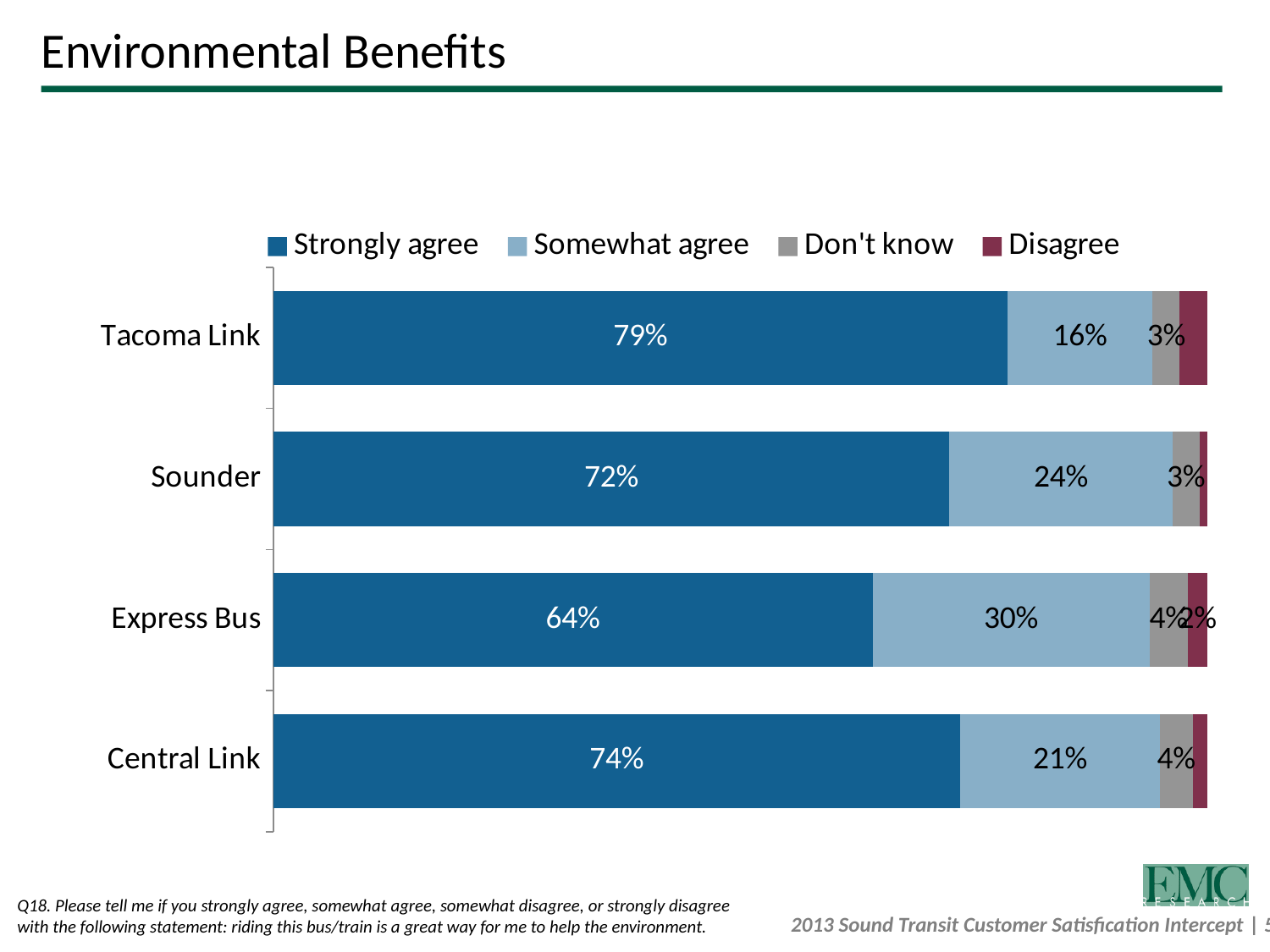

# Environmental Benefits

### Chart

| Category | Strongly agree | Somewhat agree | Don't know | Disagree |
|---|---|---|---|---|
| Tacoma Link | 0.786407766990292 | 0.15533980582524293 | 0.029126213592233042 | 0.029126213592233042 |
| Sounder | 0.7241386412079703 | 0.2389077454008837 | 0.028911716067233143 | 0.008041897323916834 |
| Express Bus | 0.6418006832893406 | 0.2965165808945619 | 0.041030960438794215 | 0.02065177537730348 |
| Central Link | 0.7357908250619534 | 0.21374908377489163 | 0.03521991192307654 | 0.015240179240079048 |
Q18. Please tell me if you strongly agree, somewhat agree, somewhat disagree, or strongly disagree with the following statement: riding this bus/train is a great way for me to help the environment.